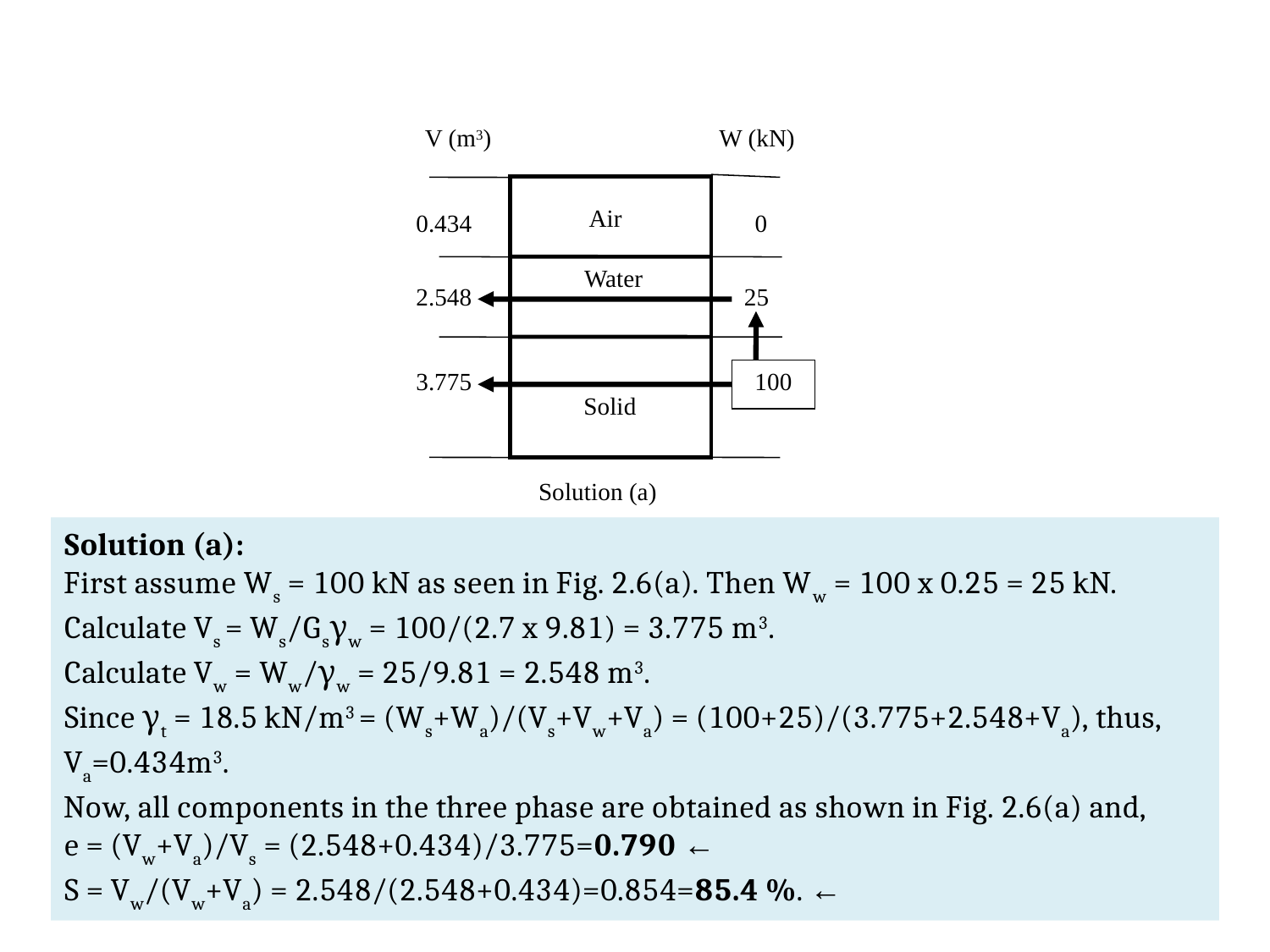

V (m3)
W (kN)

Air
0
0.434

Water

2.548
25

100
3.775

Solid

Solution (a)
Solution (a):
First assume Ws = 100 kN as seen in Fig. 2.6(a). Then Ww = 100 x 0.25 = 25 kN.
Calculate Vs = Ws/Gsγw = 100/(2.7 x 9.81) = 3.775 m3.
Calculate Vw = Ww/γw = 25/9.81 = 2.548 m3.
Since γt = 18.5 kN/m3 = (Ws+Wa)/(Vs+Vw+Va) = (100+25)/(3.775+2.548+Va), thus, Va=0.434m3.
Now, all components in the three phase are obtained as shown in Fig. 2.6(a) and,
e = (Vw+Va)/Vs = (2.548+0.434)/3.775=0.790 ←
S = Vw/(Vw+Va) = 2.548/(2.548+0.434)=0.854=85.4 %. ←